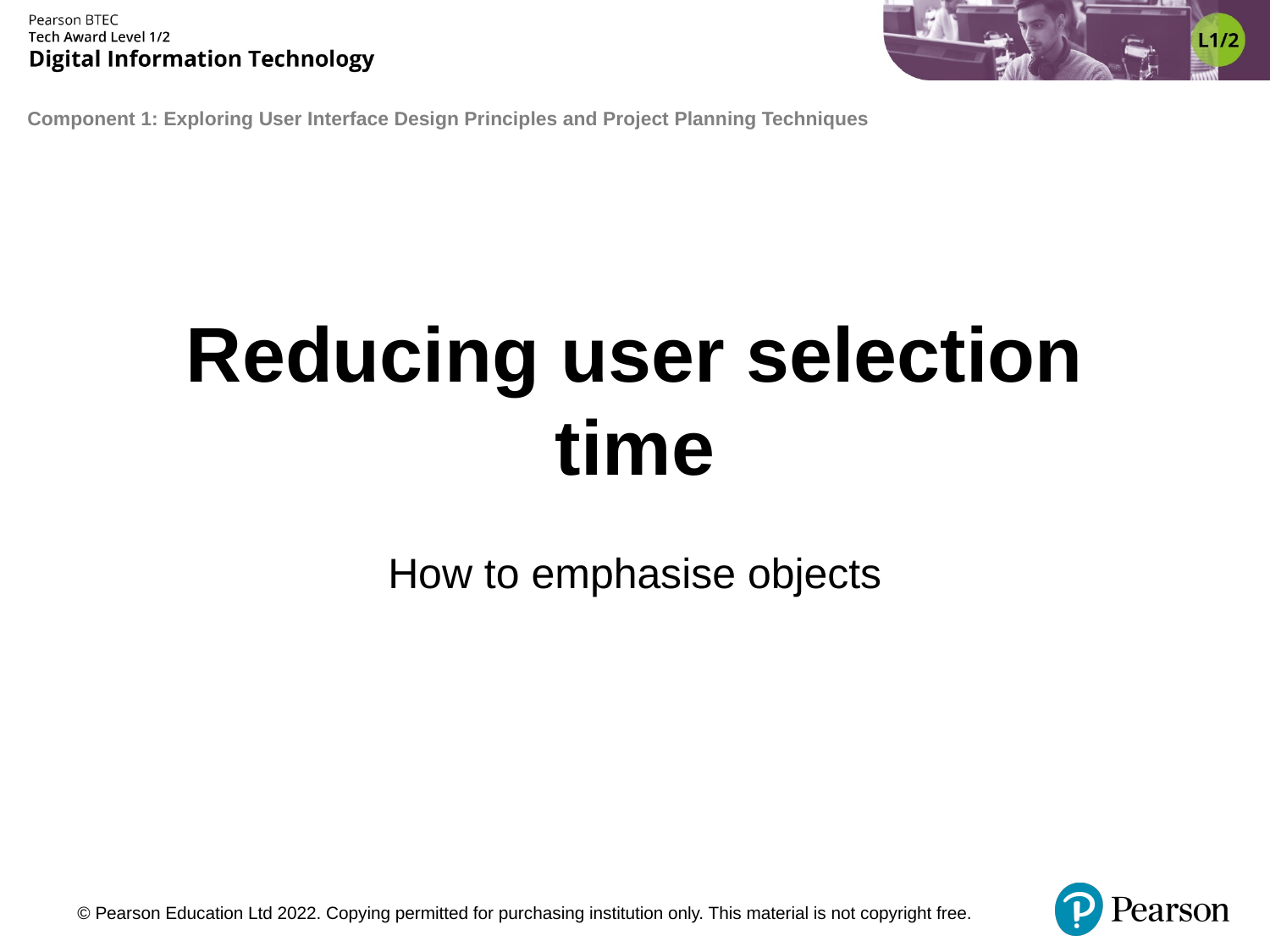

# Reducing user selection time
How to emphasise objects